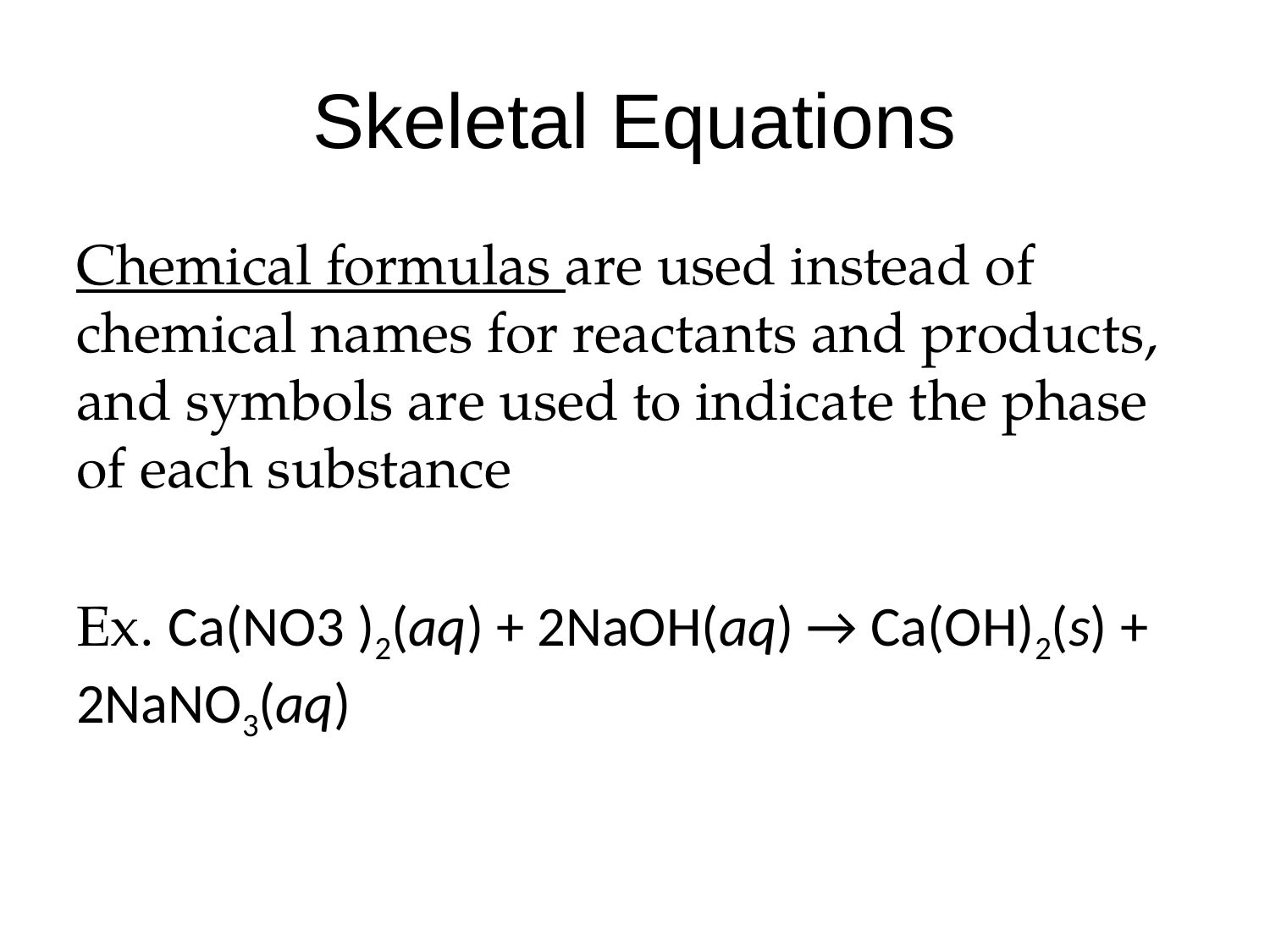

# Skeletal Equations
Chemical formulas are used instead of chemical names for reactants and products, and symbols are used to indicate the phase of each substance

Ex. Ca(NO3 )2(aq) + 2NaOH(aq) → Ca(OH)2(s) + 2NaNO3(aq)